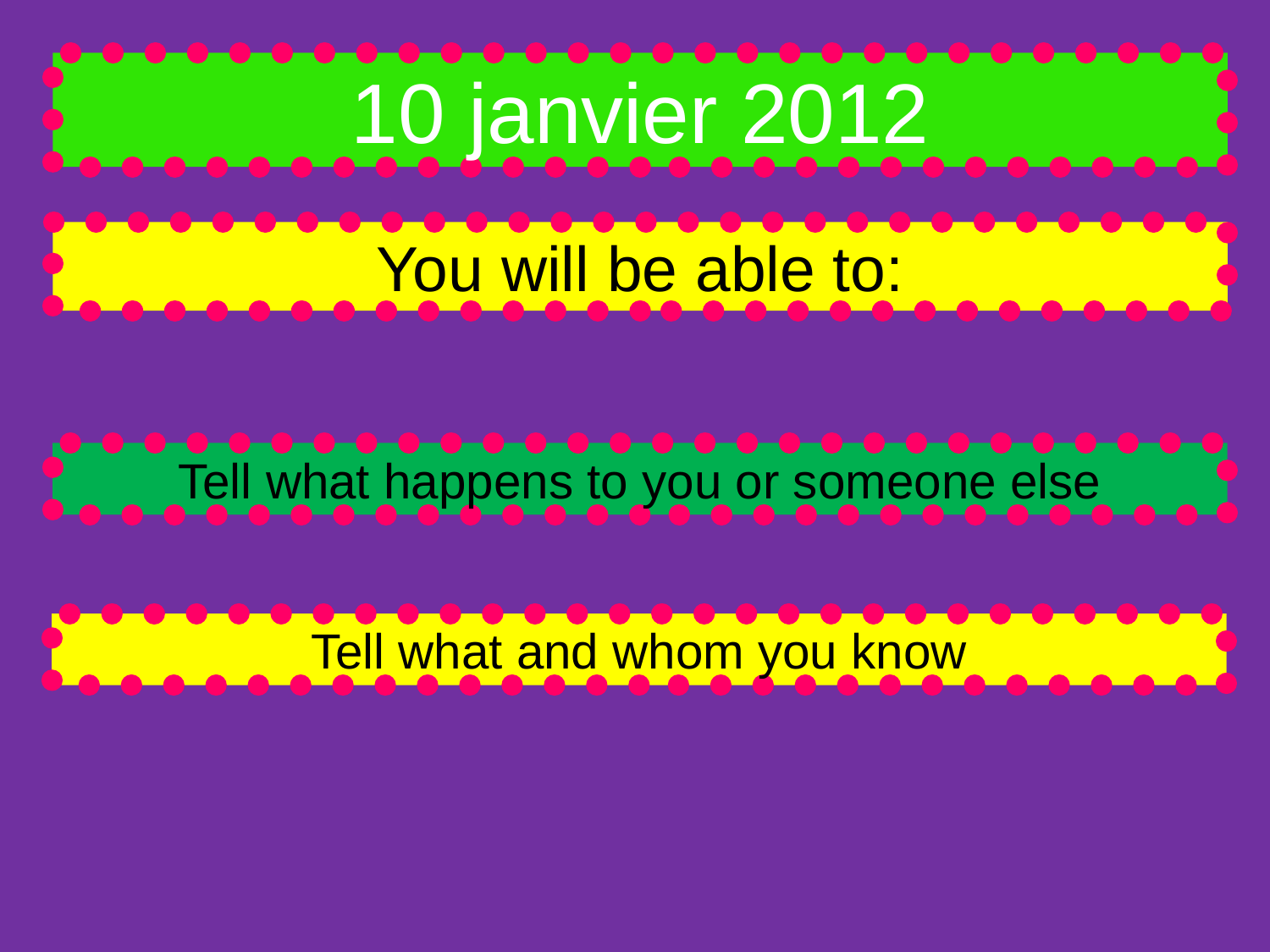

10 janvier 2012
You will be able to:
Tell what happens to you or someone else
Tell what and whom you know